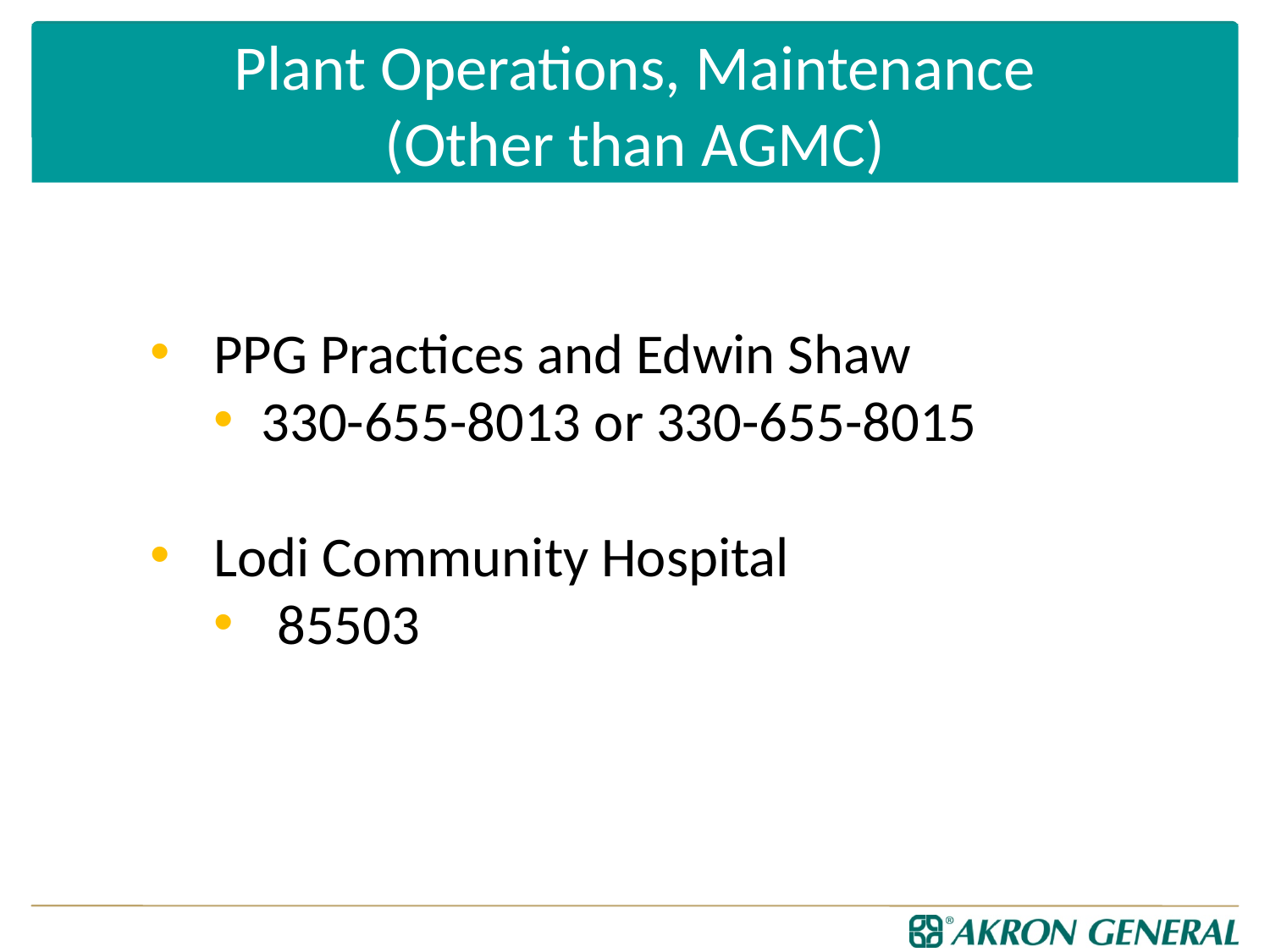

# Plant Operations, Maintenance (Other than AGMC)

PPG Practices and Edwin Shaw
330-655-8013 or 330-655-8015

Lodi Community Hospital
85503